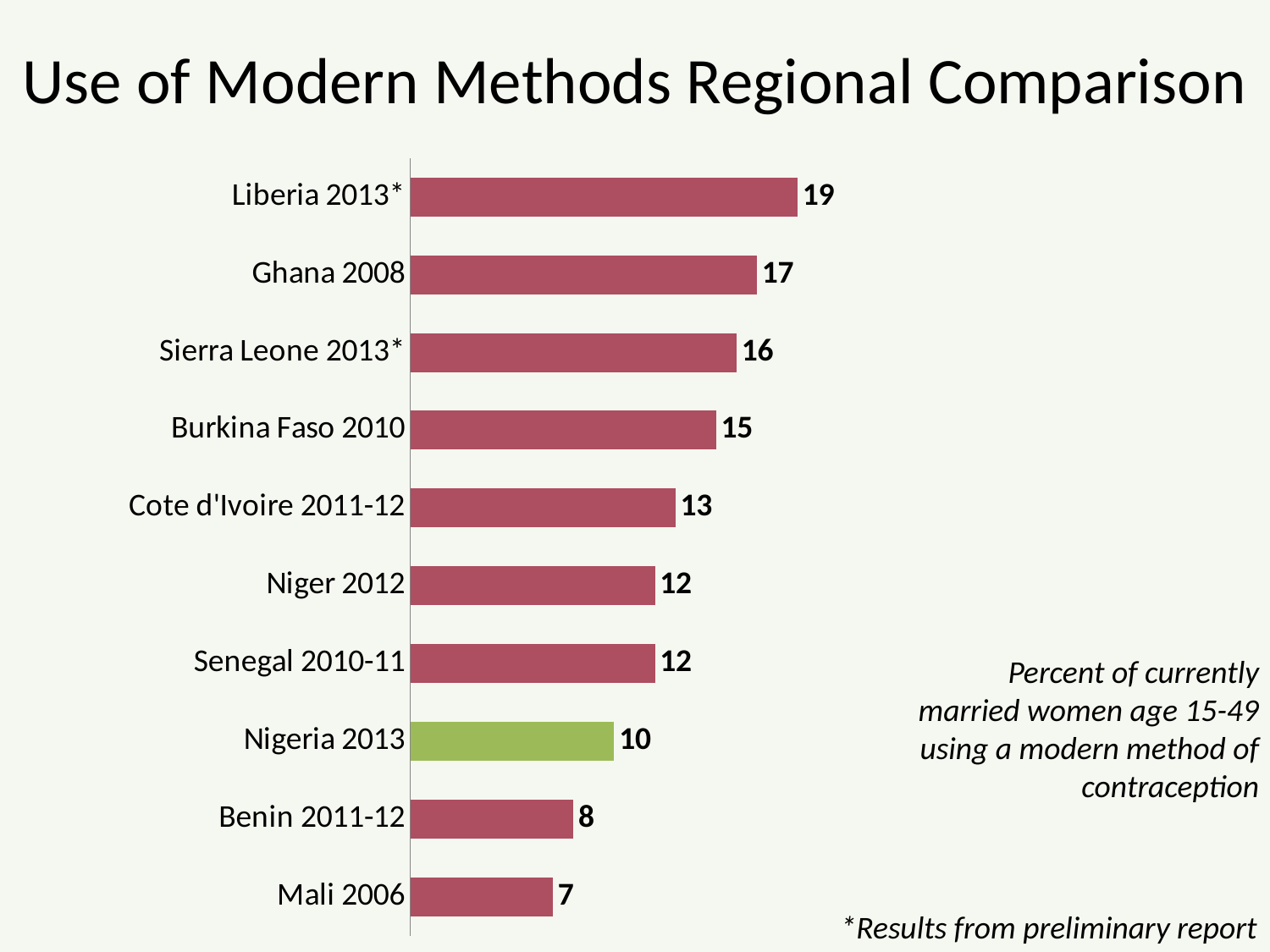

# Use of Modern Methods Regional Comparison

### Chart

| Category | Series 1 |
|---|---|
| Mali 2006 | 7.0 |
| Benin 2011-12 | 8.0 |
| Nigeria 2013 | 10.0 |
| Senegal 2010-11 | 12.0 |
| Niger 2012 | 12.0 |
| Cote d'Ivoire 2011-12 | 13.0 |
| Burkina Faso 2010 | 15.0 |
| Sierra Leone 2013* | 16.0 |
| Ghana 2008 | 17.0 |
| Liberia 2013* | 19.0 |
Percent of currently married women age 15-49 using a modern method of contraception
*Results from preliminary report